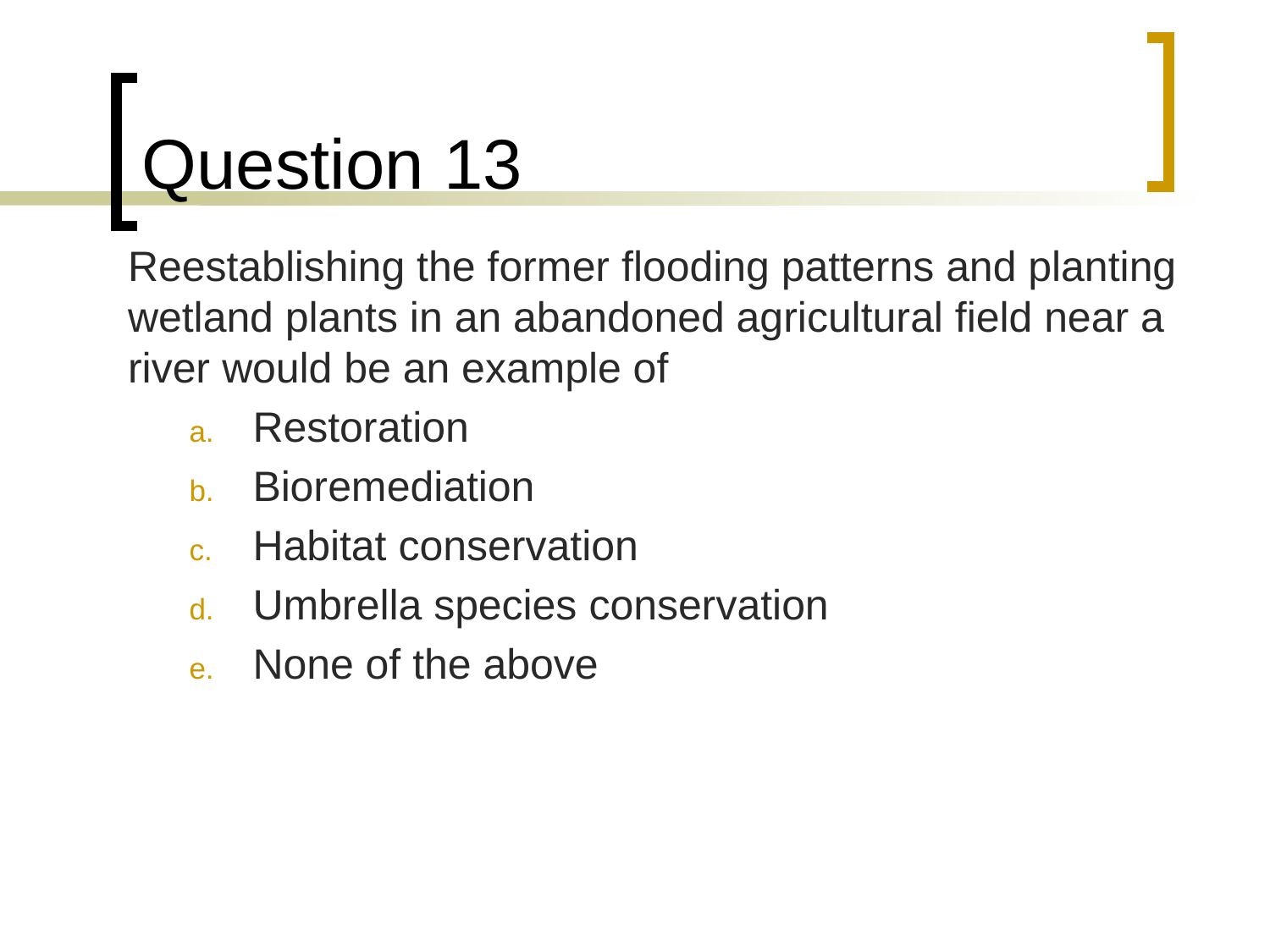

# Question 13
	Reestablishing the former flooding patterns and planting wetland plants in an abandoned agricultural field near a river would be an example of
Restoration
Bioremediation
Habitat conservation
Umbrella species conservation
None of the above